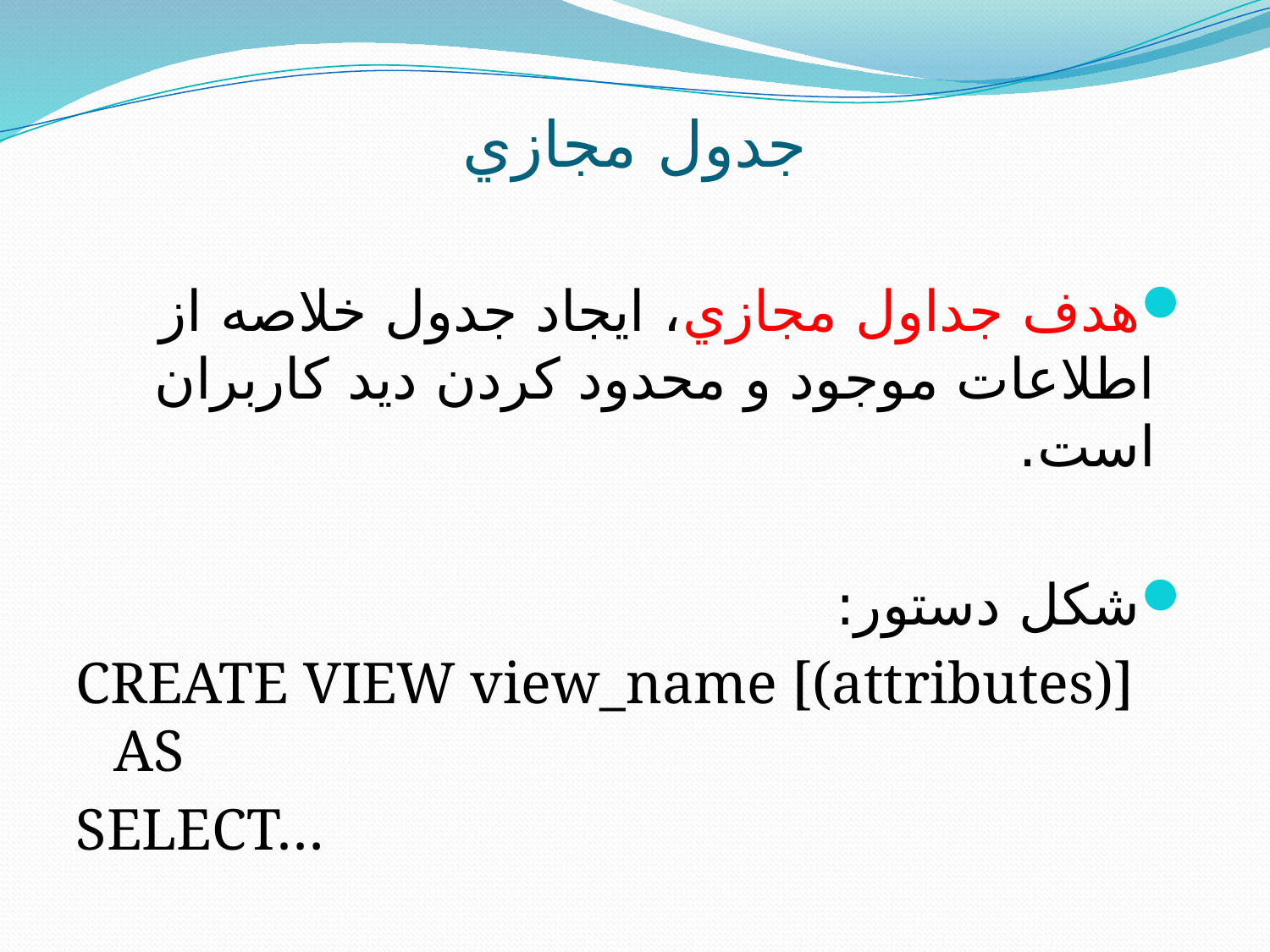

# جدول مجازي
هدف جداول مجازي، ايجاد جدول خلاصه از اطلاعات موجود و محدود کردن ديد کاربران است.

شکل دستور:
CREATE VIEW view_name [(attributes)] AS
SELECT…